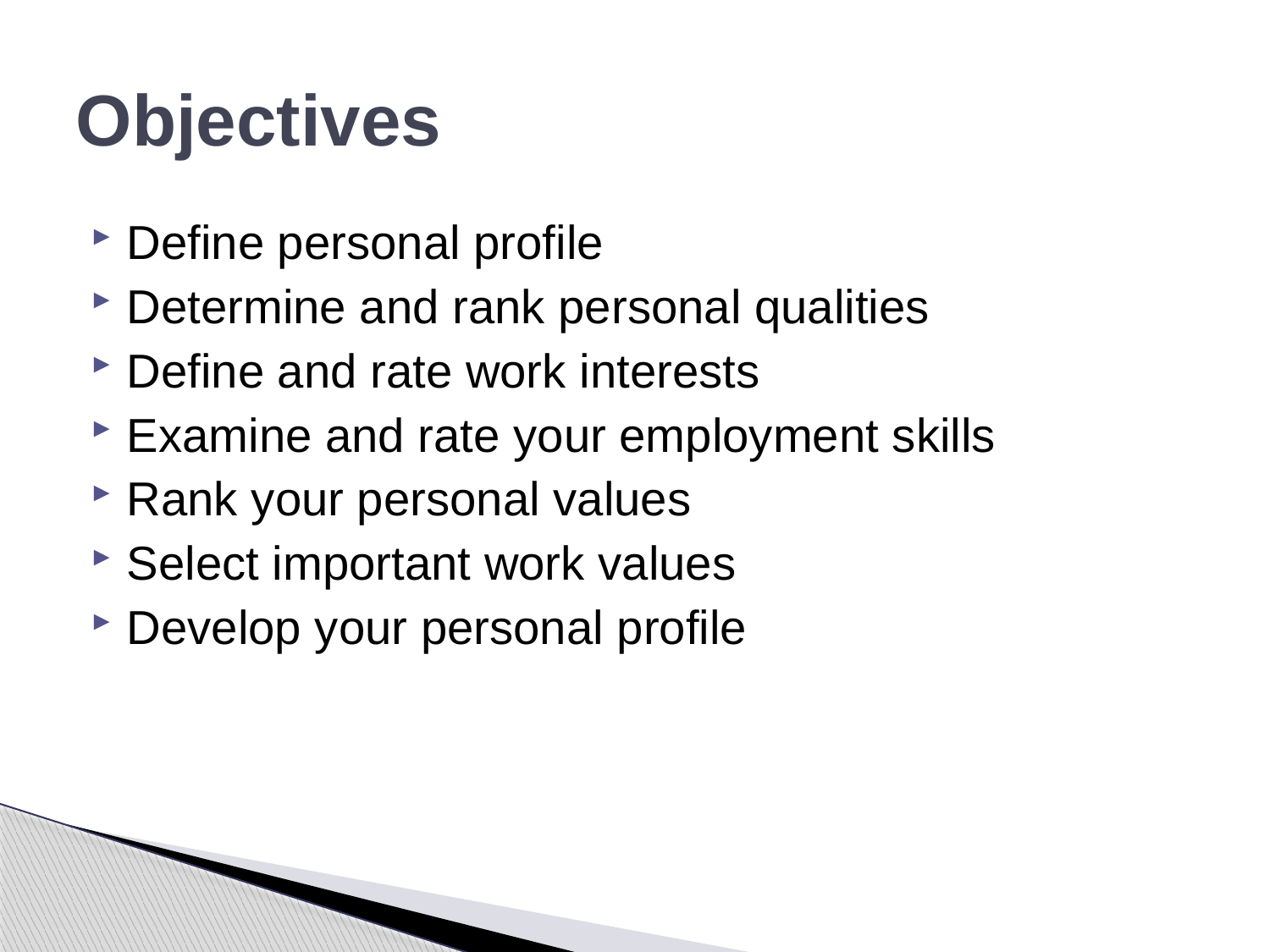

# Objectives
Define personal profile
Determine and rank personal qualities
Define and rate work interests
Examine and rate your employment skills
Rank your personal values
Select important work values
Develop your personal profile